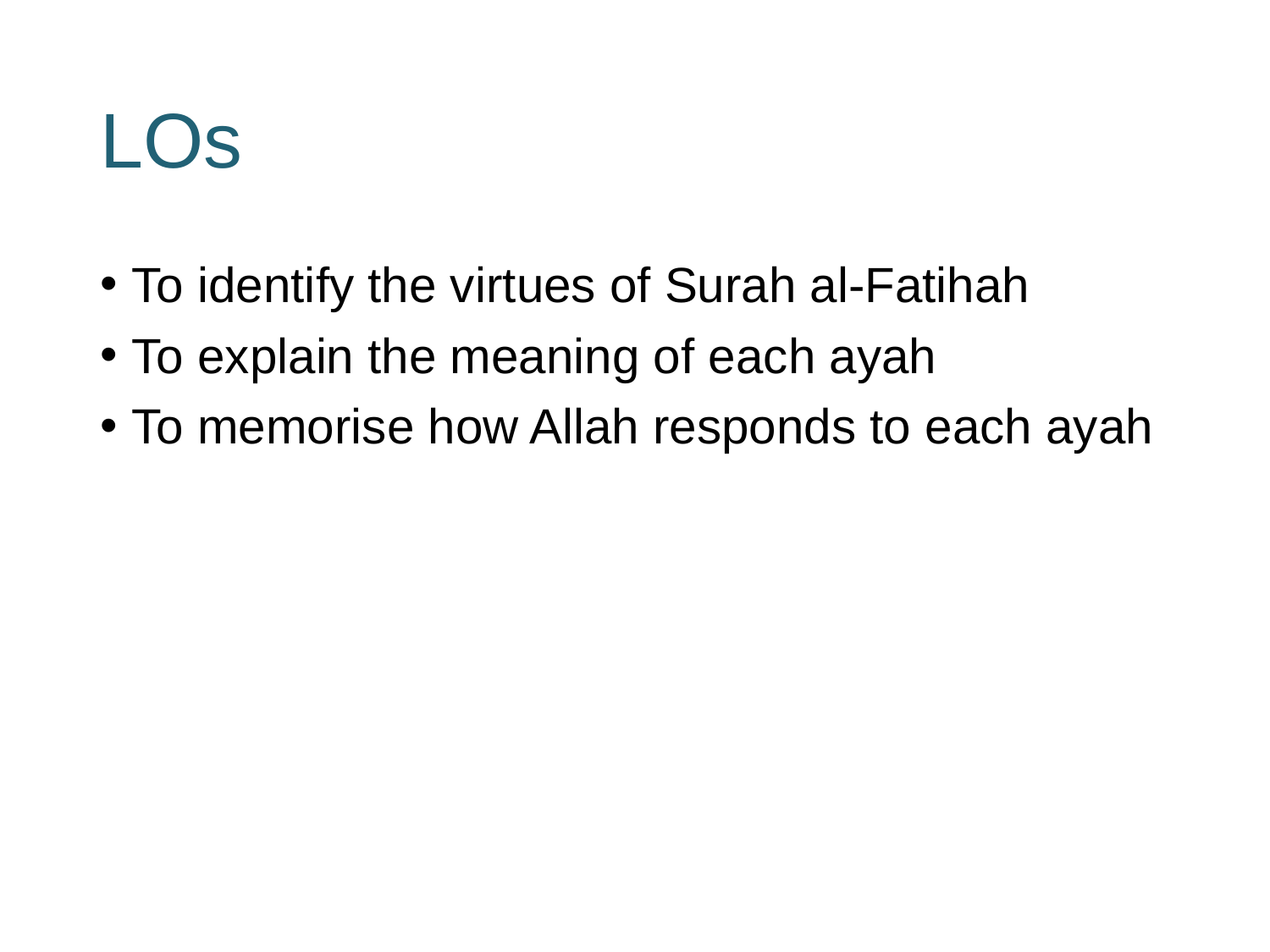

# LOs
To identify the virtues of Surah al-Fatihah
To explain the meaning of each ayah
To memorise how Allah responds to each ayah